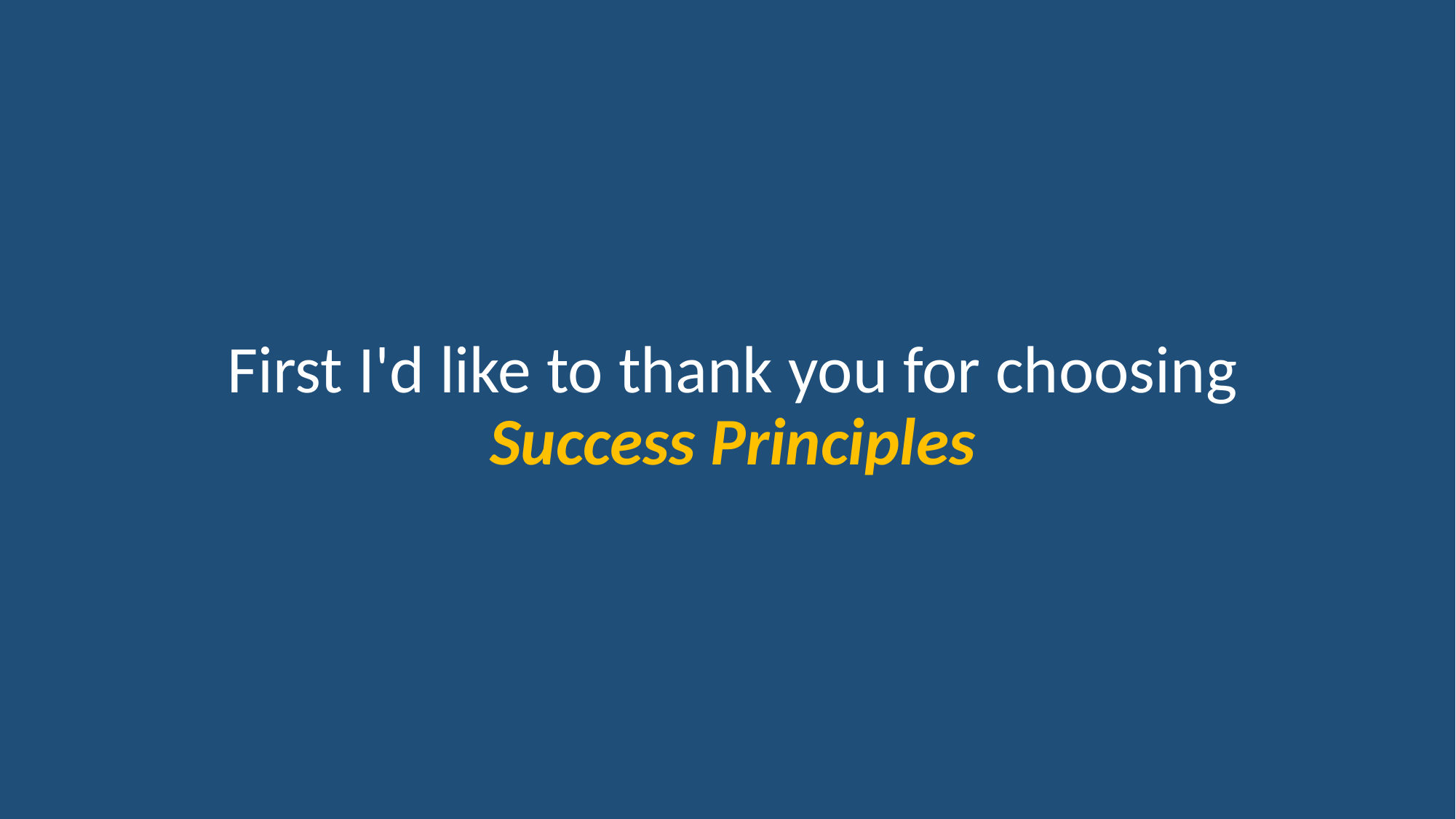

# First I'd like to thank you for choosing Success Principles